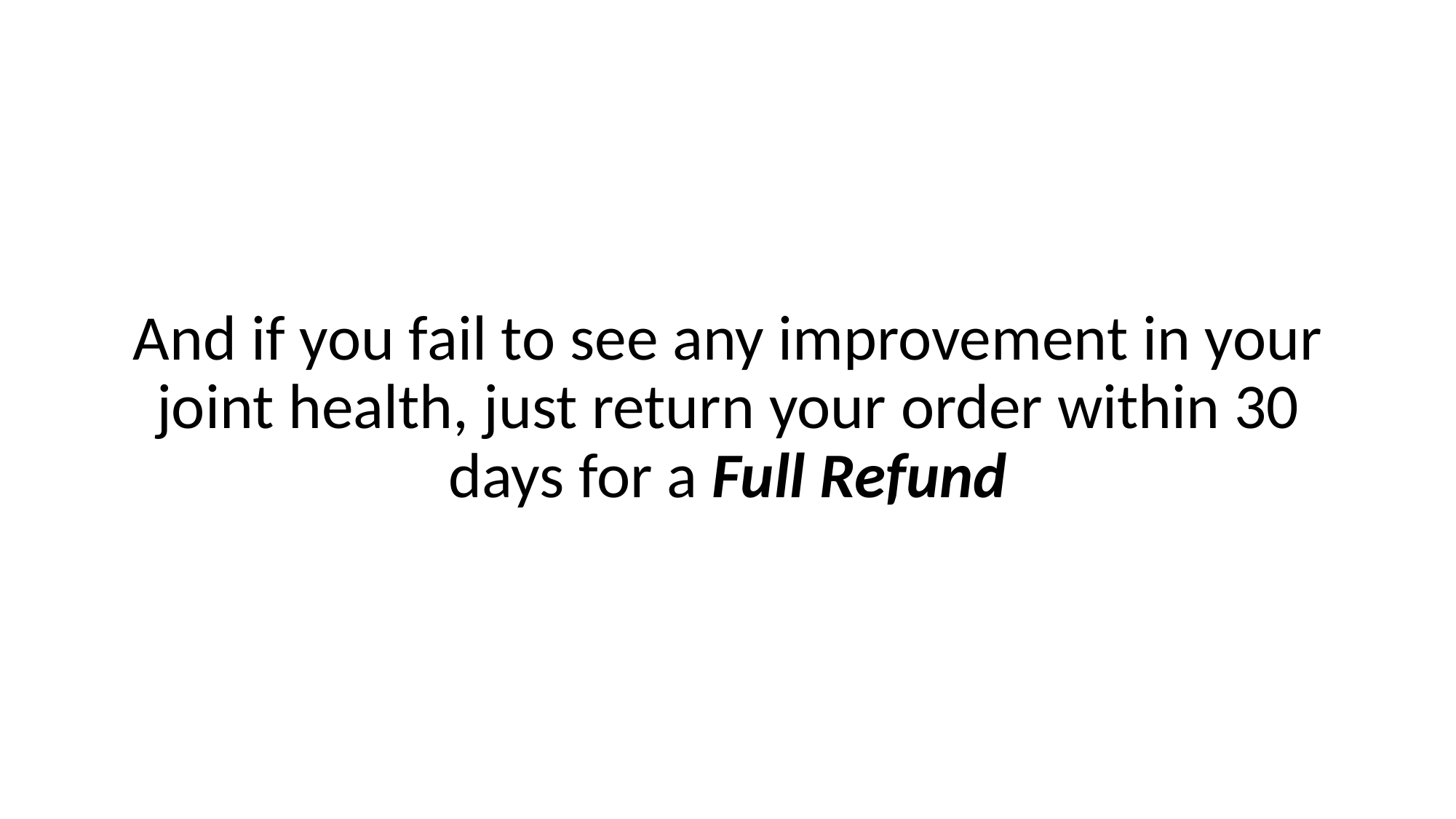

And if you fail to see any improvement in your joint health, just return your order within 30 days for a Full Refund